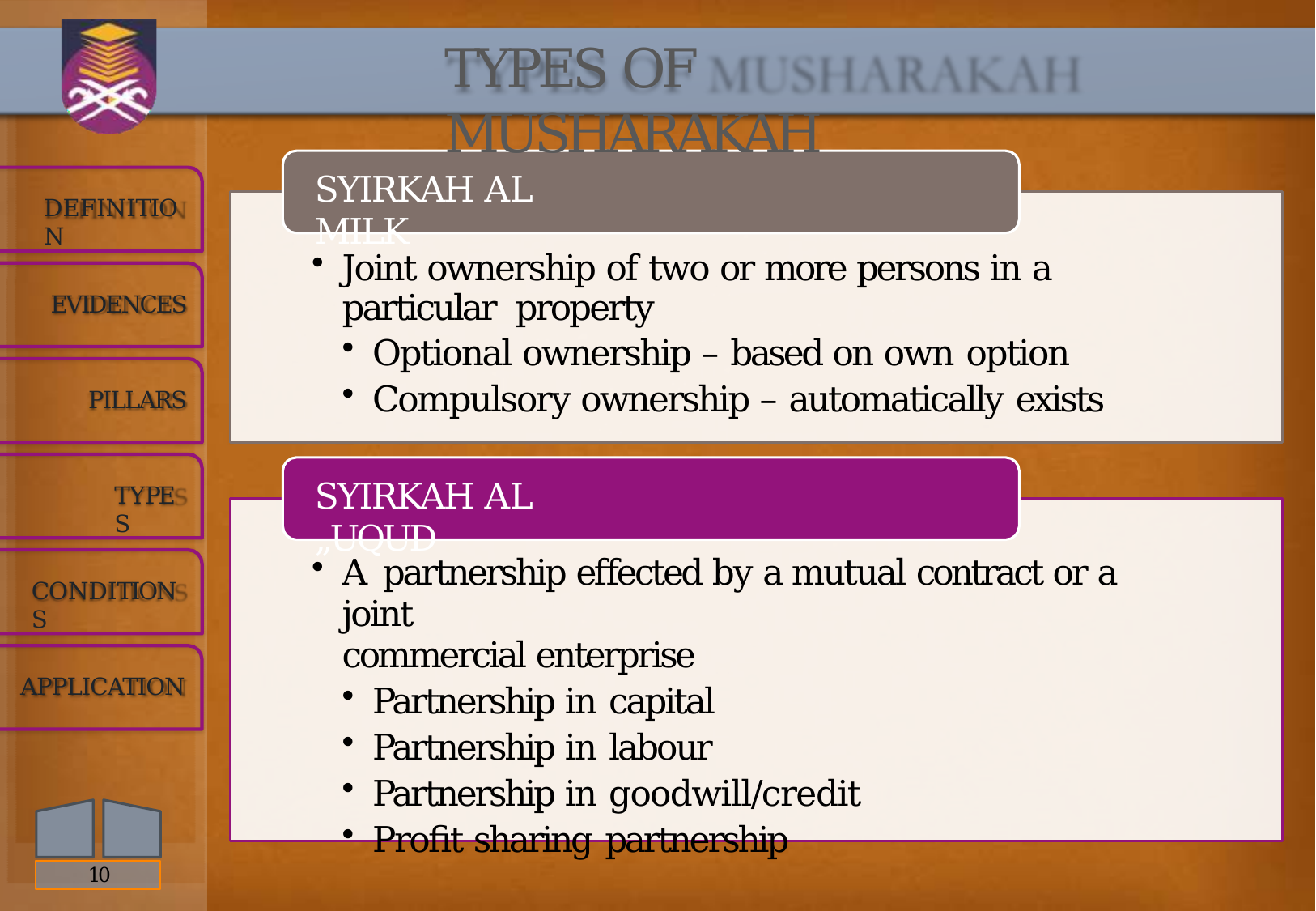

# TYPES OF MUSHARAKAH

SYIRKAH AL MILK

DEFINITION
Joint ownership of two or more persons in a particular  property
Optional ownership – based on own option
Compulsory ownership – automatically exists

EVIDENCES

PILLARS

SYIRKAH AL „UQUD
TYPES

A partnership effected by a mutual contract or a joint
commercial enterprise
Partnership in capital
Partnership in labour
Partnership in goodwill/credit
Profit sharing partnership
CONDITIONS
APPLICATION

10